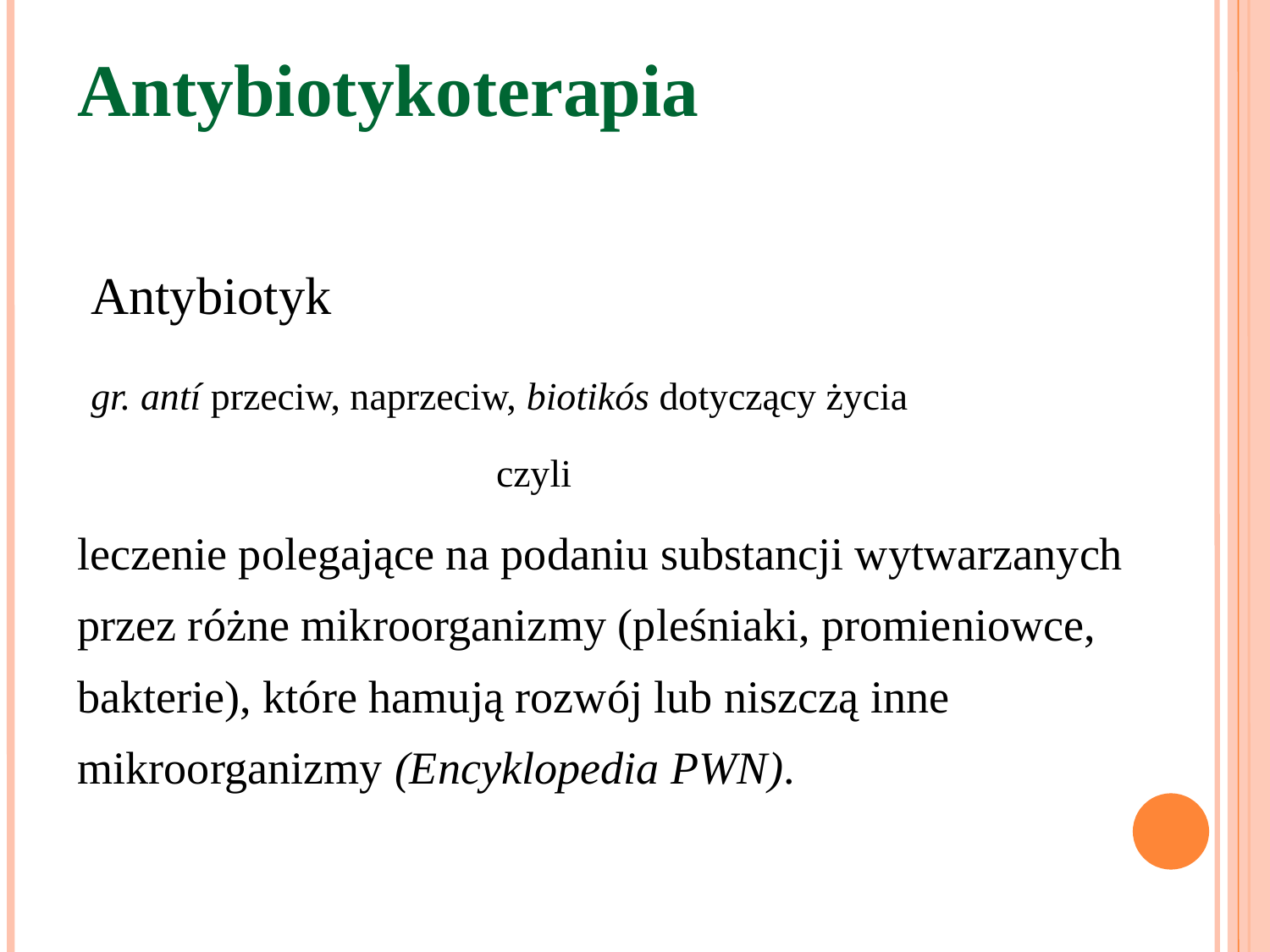

Antybiotykoterapia

 Antybiotyk
 gr. antí przeciw, naprzeciw, biotikós dotyczący życia
                                           czyli
leczenie polegające na podaniu substancji wytwarzanych przez różne mikroorganizmy (pleśniaki, promieniowce, bakterie), które hamują rozwój lub niszczą inne mikroorganizmy (Encyklopedia PWN).